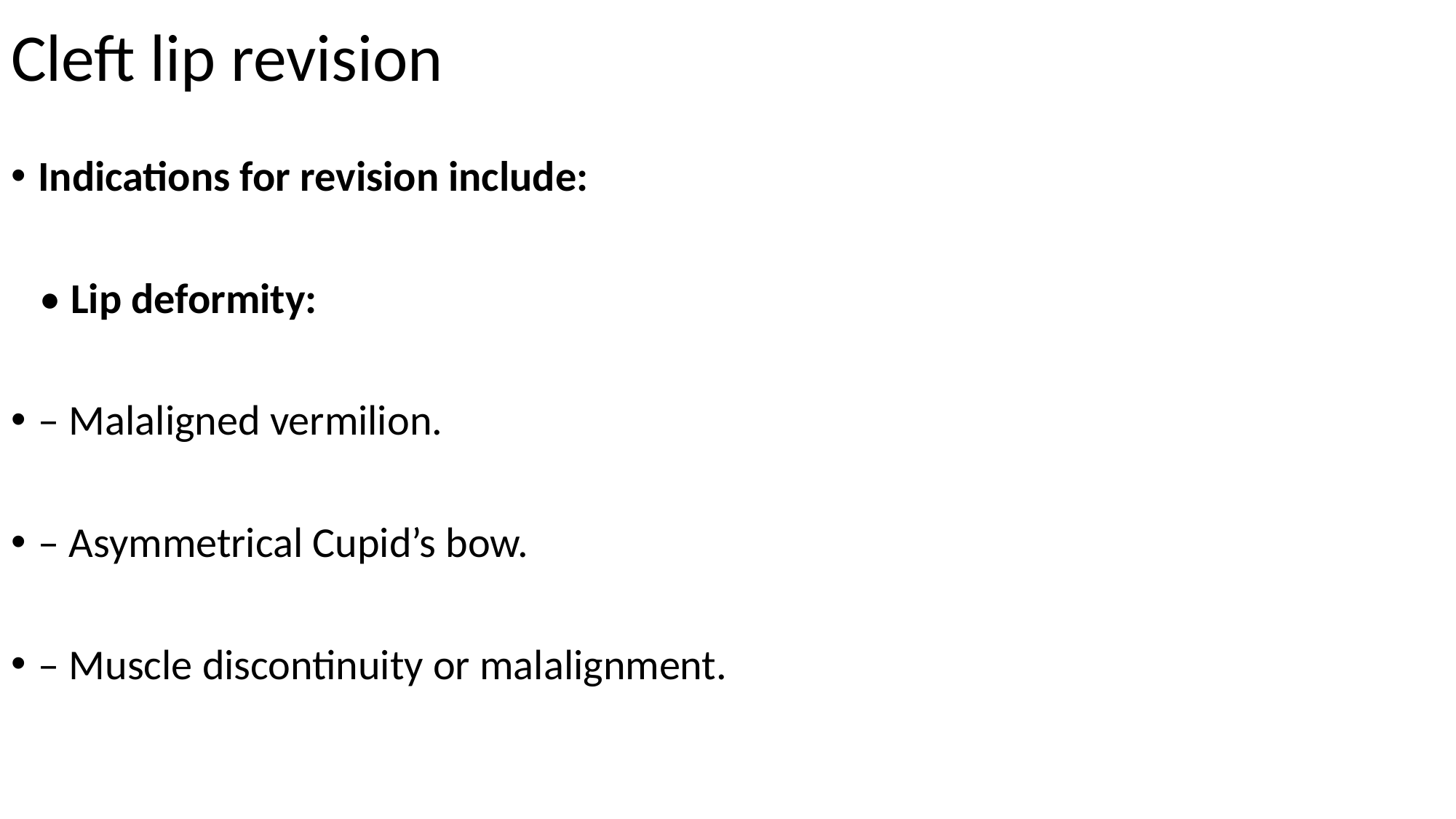

# Cleft lip revision
Indications for revision include:

   • Lip deformity:

– Malaligned vermilion.

– Asymmetrical Cupid’s bow.

– Muscle discontinuity or malalignment.